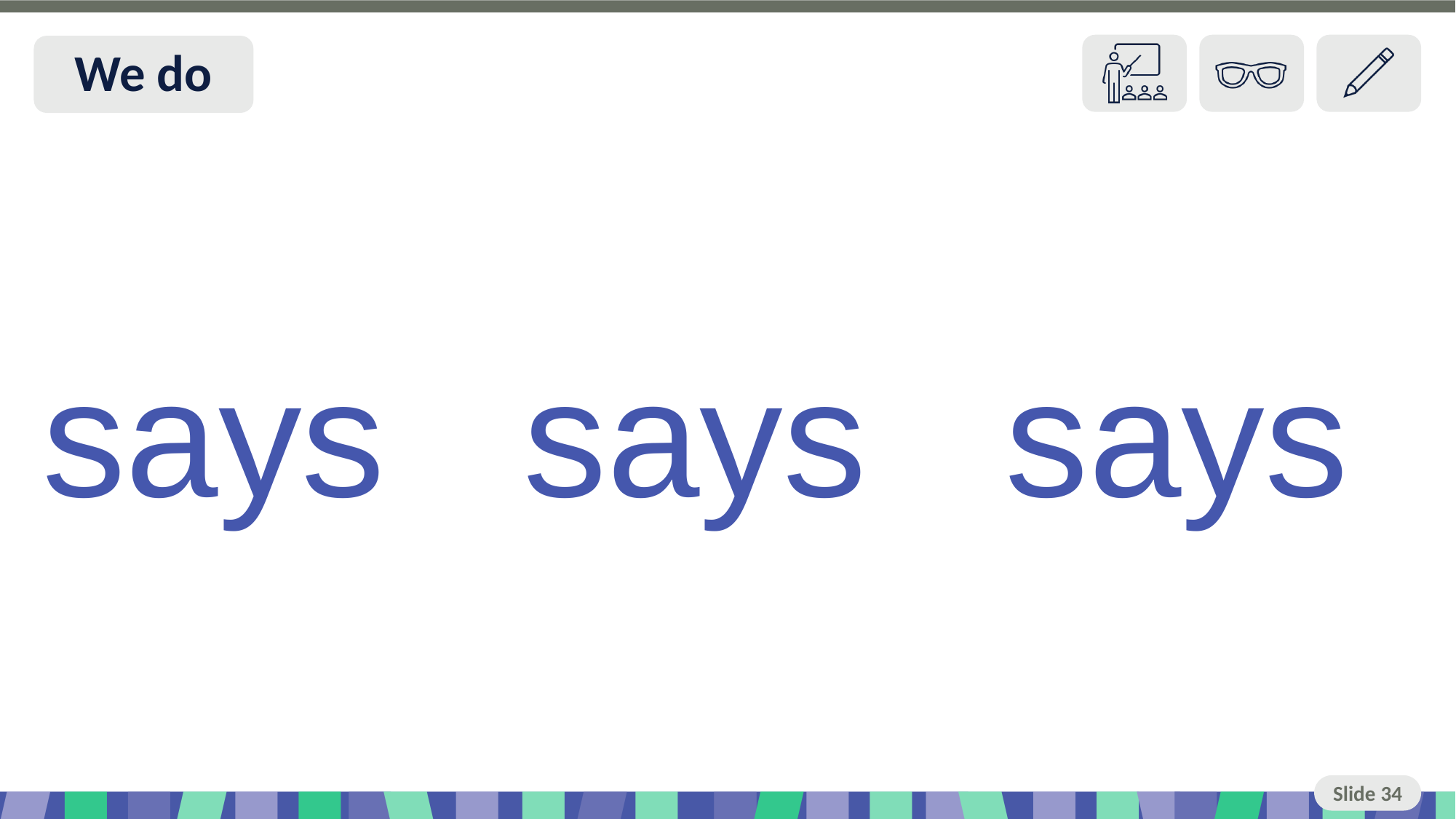

Slide 34 We do
says   says   says